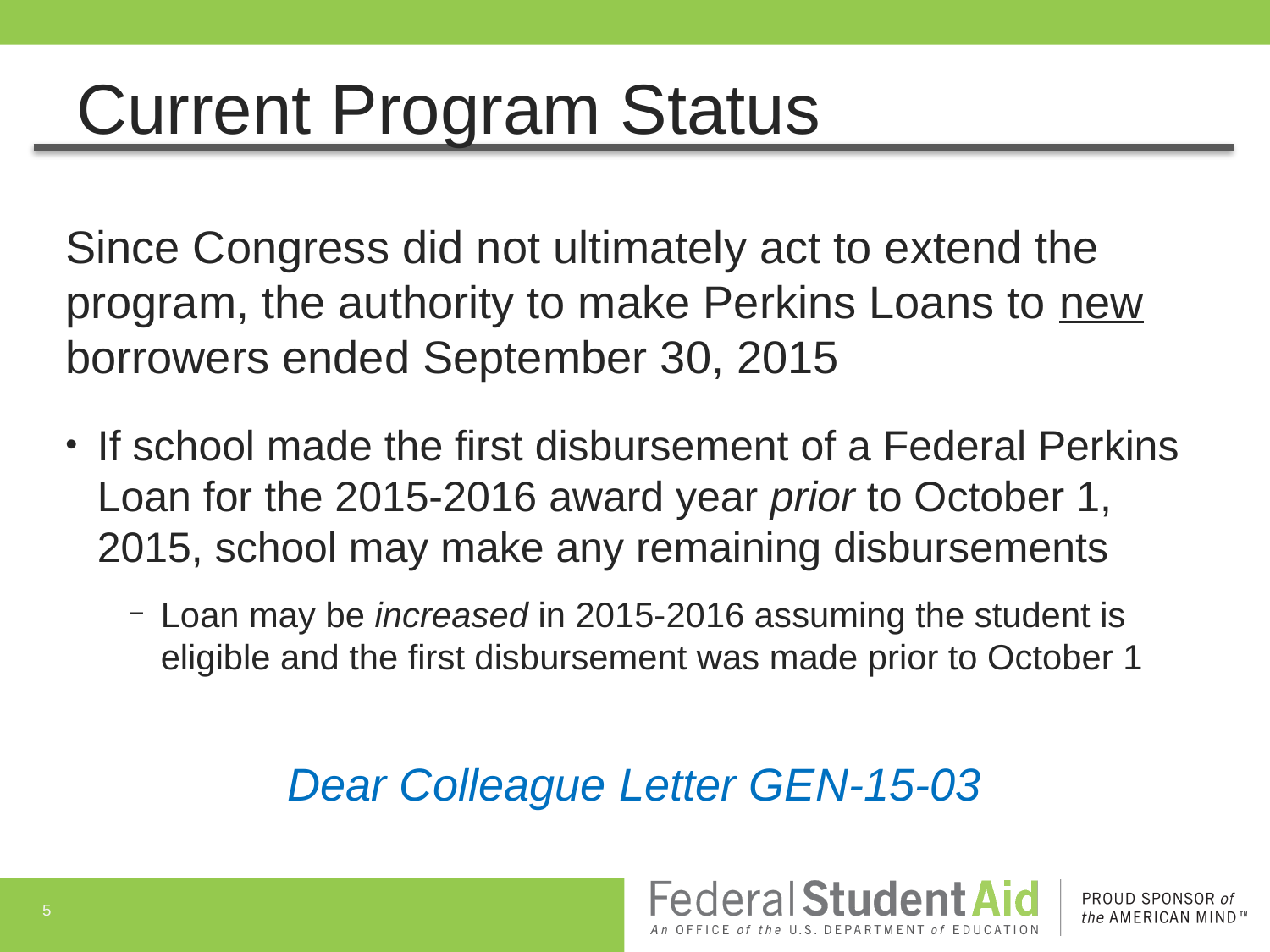

# Current Program Status
Since Congress did not ultimately act to extend the program, the authority to make Perkins Loans to new borrowers ended September 30, 2015

If school made the first disbursement of a Federal Perkins Loan for the 2015-2016 award year prior to October 1, 2015, school may make any remaining disbursements

Loan may be increased in 2015-2016 assuming the student is eligible and the first disbursement was made prior to October 1

Dear Colleague Letter GEN-15-03

5